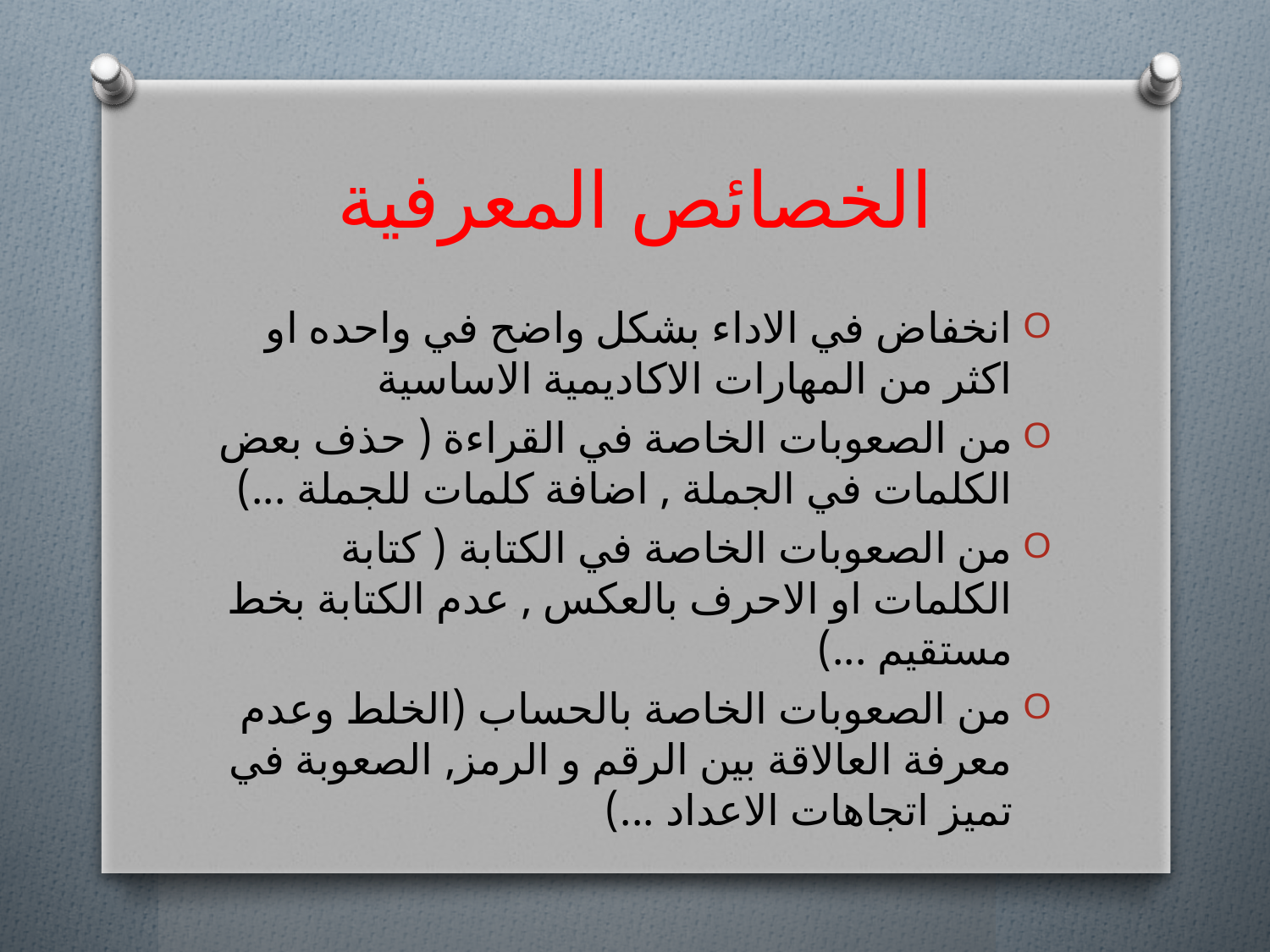

# الخصائص المعرفية
انخفاض في الاداء بشكل واضح في واحده او اكثر من المهارات الاكاديمية الاساسية
من الصعوبات الخاصة في القراءة ( حذف بعض الكلمات في الجملة , اضافة كلمات للجملة ...)
من الصعوبات الخاصة في الكتابة ( كتابة الكلمات او الاحرف بالعكس , عدم الكتابة بخط مستقيم ...)
من الصعوبات الخاصة بالحساب (الخلط وعدم معرفة العالاقة بين الرقم و الرمز, الصعوبة في تميز اتجاهات الاعداد ...)